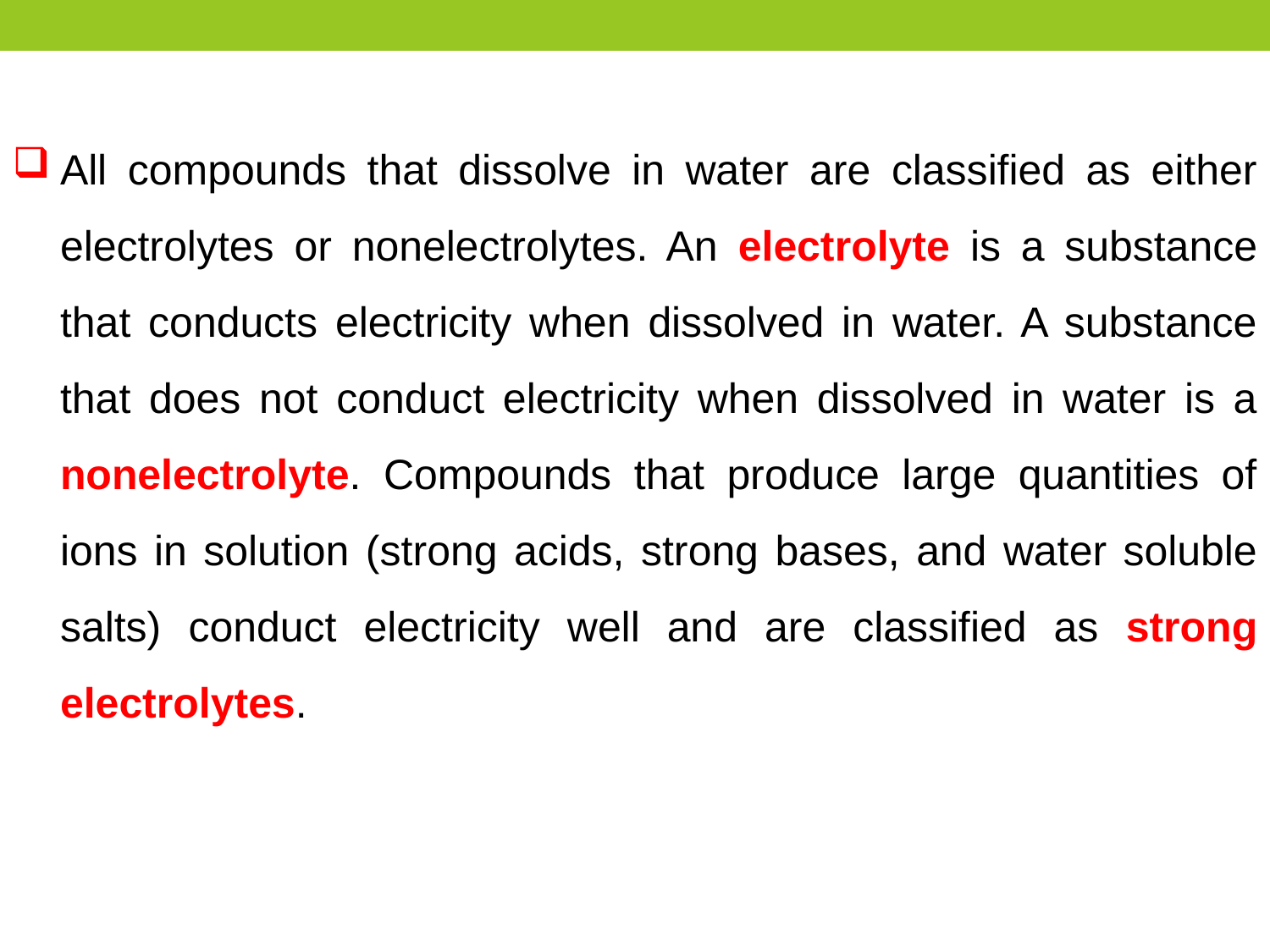

All compounds that dissolve in water are classified as either electrolytes or nonelectrolytes. An electrolyte is a substance that conducts electricity when dissolved in water. A substance that does not conduct electricity when dissolved in water is a nonelectrolyte. Compounds that produce large quantities of ions in solution (strong acids, strong bases, and water soluble salts) conduct electricity well and are classified as strong electrolytes.